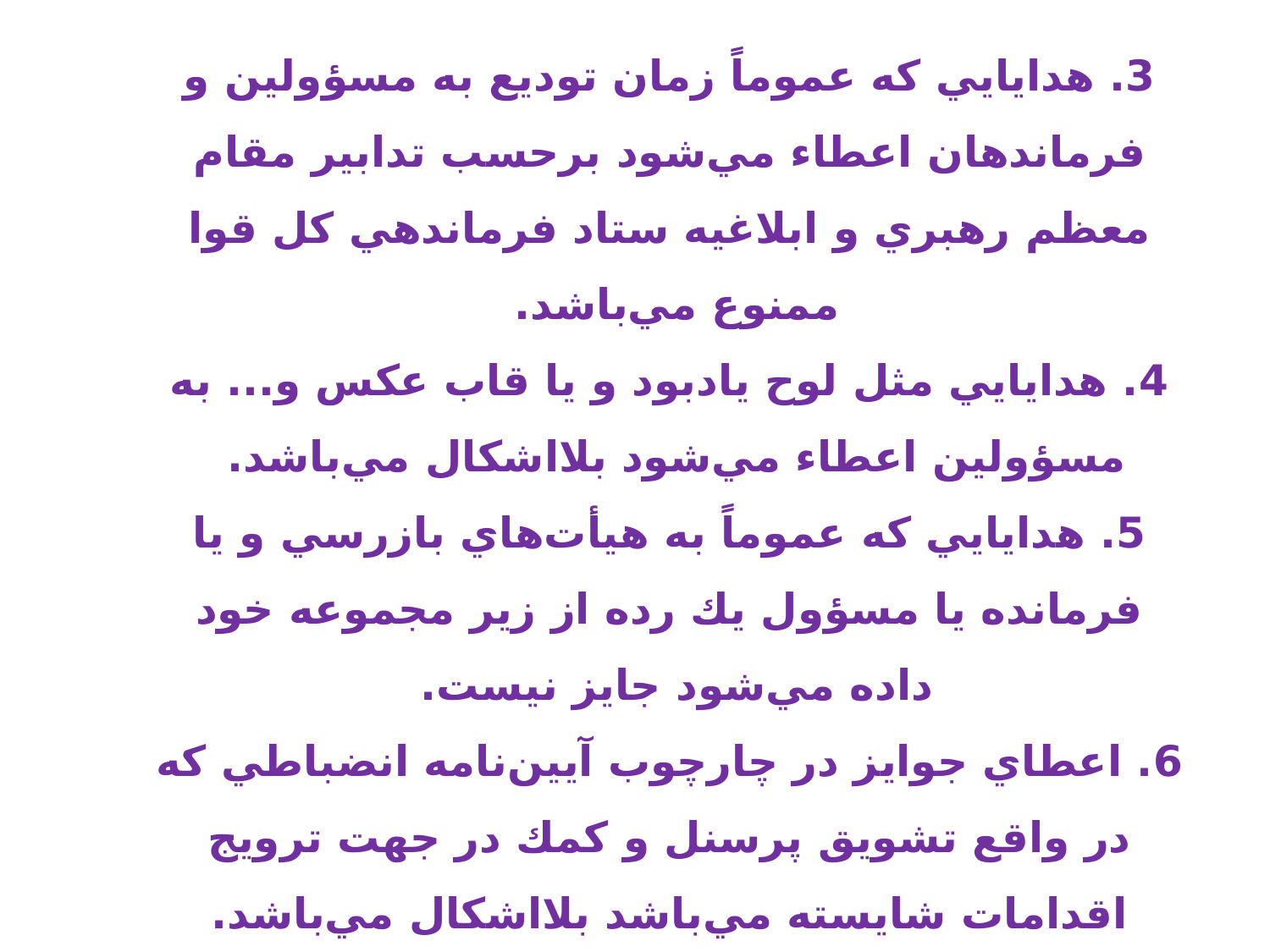

# 3. هدايايي كه عموماً زمان توديع به مسؤولين و فرماندهان اعطاء مي‌شود برحسب تدابير مقام معظم رهبري و ابلاغيه ستاد فرماندهي كل قوا ممنوع مي‌باشد. 4. هدايايي مثل لوح يادبود و يا قاب عكس و... به مسؤولين اعطاء مي‌شود بلااشكال مي‌باشد. 5. هدايايي كه عموماً به هيأت‌هاي بازرسي و يا فرمانده يا مسؤول يك رده از زير مجموعه خود داده مي‌شود جايز نيست. 6. اعطاي جوايز در چارچوب آيين‌نامه انضباطي كه در واقع تشويق پرسنل و كمك در جهت ترويج اقدامات شايسته مي‌باشد بلااشكال مي‌باشد.